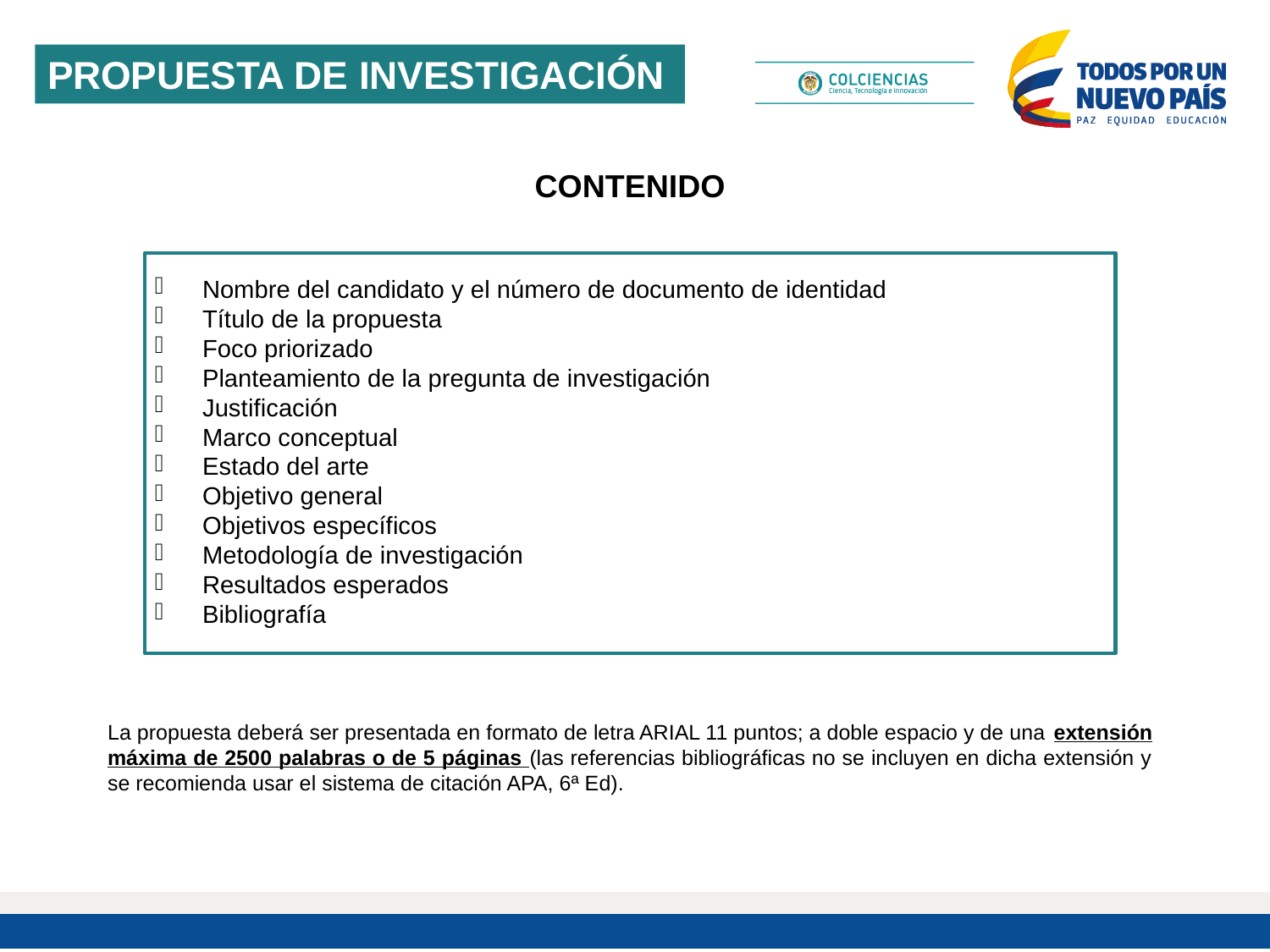

PROPUESTA DE INVESTIGACIÓN
CONTENIDO

Nombre del candidato y el número de documento de identidad
Título de la propuesta
Foco priorizado
Planteamiento de la pregunta de investigación
Justificación
Marco conceptual
Estado del arte
Objetivo general
Objetivos específicos
Metodología de investigación
Resultados esperados
Bibliografía

La propuesta deberá ser presentada en formato de letra ARIAL 11 puntos; a doble espacio y de una extensión máxima de 2500 palabras o de 5 páginas (las referencias bibliográficas no se incluyen en dicha extensión y se recomienda usar el sistema de citación APA, 6ª Ed).